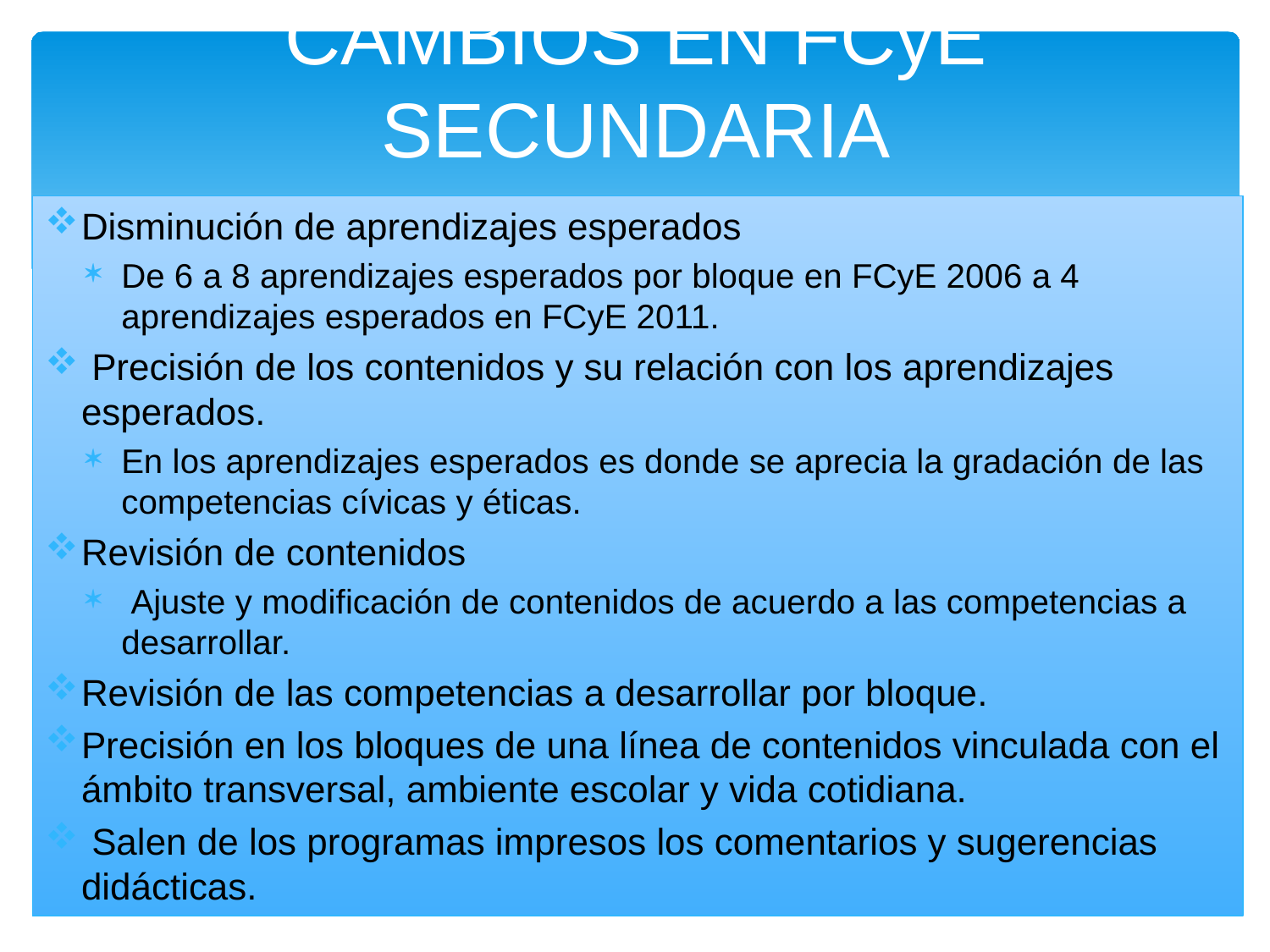

# CAMBIOS EN FCyE SECUNDARIA
Disminución de aprendizajes esperados
De 6 a 8 aprendizajes esperados por bloque en FCyE 2006 a 4 aprendizajes esperados en FCyE 2011.
 Precisión de los contenidos y su relación con los aprendizajes esperados.
En los aprendizajes esperados es donde se aprecia la gradación de las competencias cívicas y éticas.
Revisión de contenidos
 Ajuste y modificación de contenidos de acuerdo a las competencias a desarrollar.
Revisión de las competencias a desarrollar por bloque.
Precisión en los bloques de una línea de contenidos vinculada con el ámbito transversal, ambiente escolar y vida cotidiana.
 Salen de los programas impresos los comentarios y sugerencias didácticas.